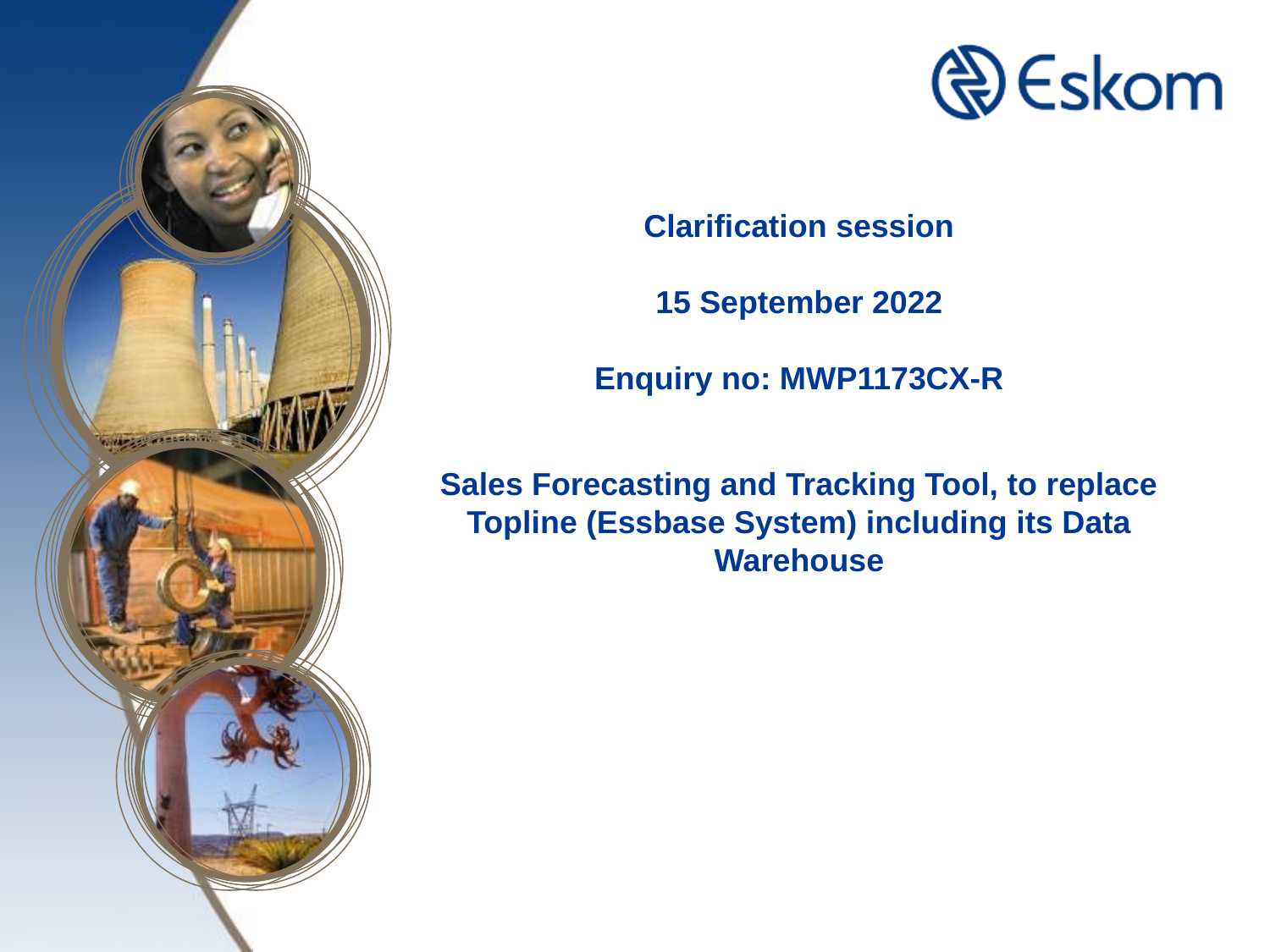

# Clarification session 15 September 2022 Enquiry no: MWP1173CX-R Sales Forecasting and Tracking Tool, to replace Topline (Essbase System) including its Data Warehouse